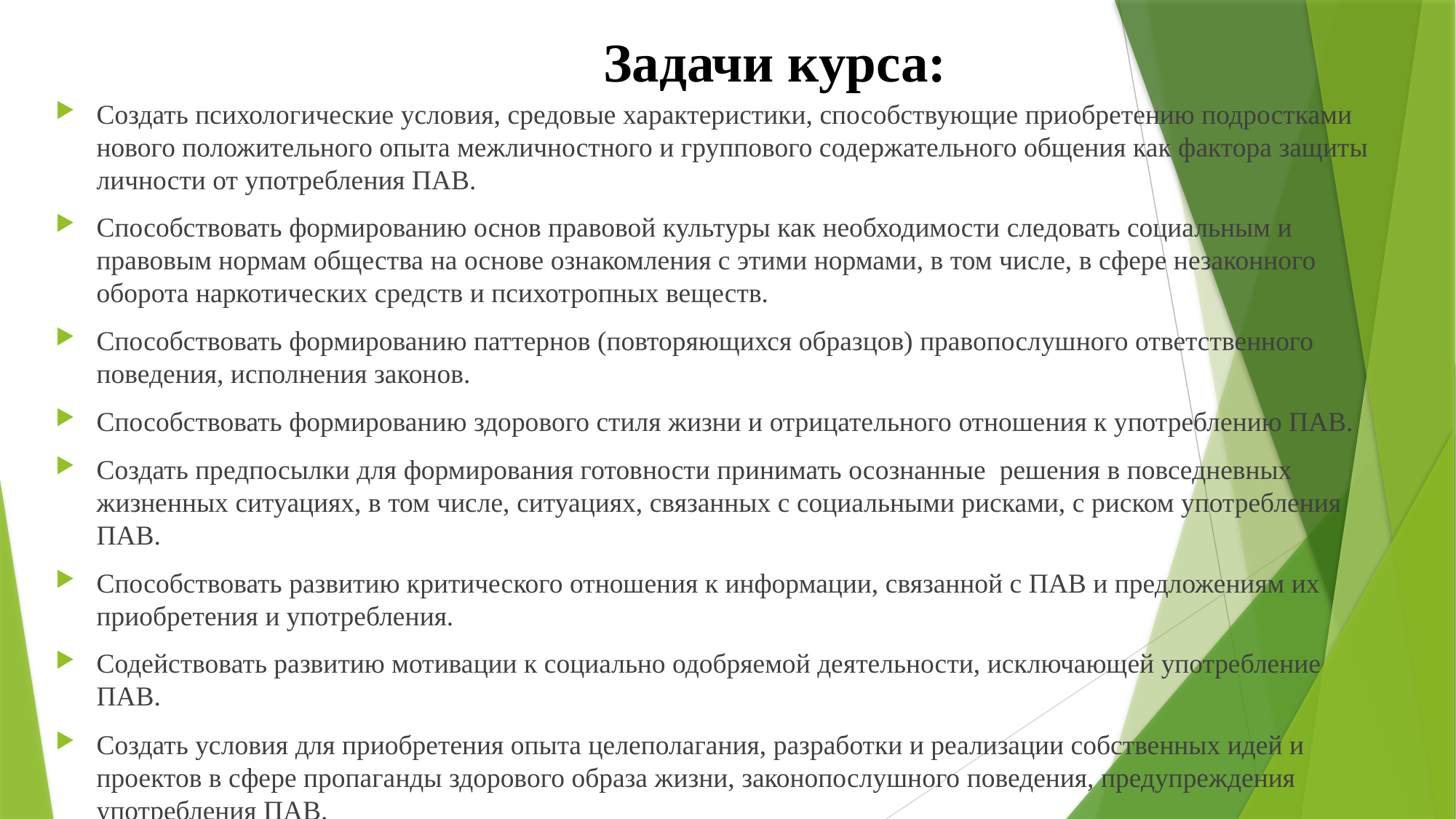

# Задачи курса:
Создать психологические условия, средовые характеристики, способствующие приобретению подростками нового положительного опыта межличностного и группового содержательного общения как фактора защиты личности от употребления ПАВ.
Способствовать формированию основ правовой культуры как необходимости следовать социальным и правовым нормам общества на основе ознакомления с этими нормами, в том числе, в сфере незаконного оборота наркотических средств и психотропных веществ.
Способствовать формированию паттернов (повторяющихся образцов) правопослушного ответственного поведения, исполнения законов.
Способствовать формированию здорового стиля жизни и отрицательного отношения к употреблению ПАВ.
Создать предпосылки для формирования готовности принимать осознанные  решения в повседневных жизненных ситуациях, в том числе, ситуациях, связанных с социальными рисками, с риском употребления ПАВ.
Способствовать развитию критического отношения к информации, связанной с ПАВ и предложениям их приобретения и употребления.
Содействовать развитию мотивации к социально одобряемой деятельности, исключающей употребление ПАВ.
Создать условия для приобретения опыта целеполагания, разработки и реализации собственных идей и проектов в сфере пропаганды здорового образа жизни, законопослушного поведения, предупреждения употребления ПАВ.